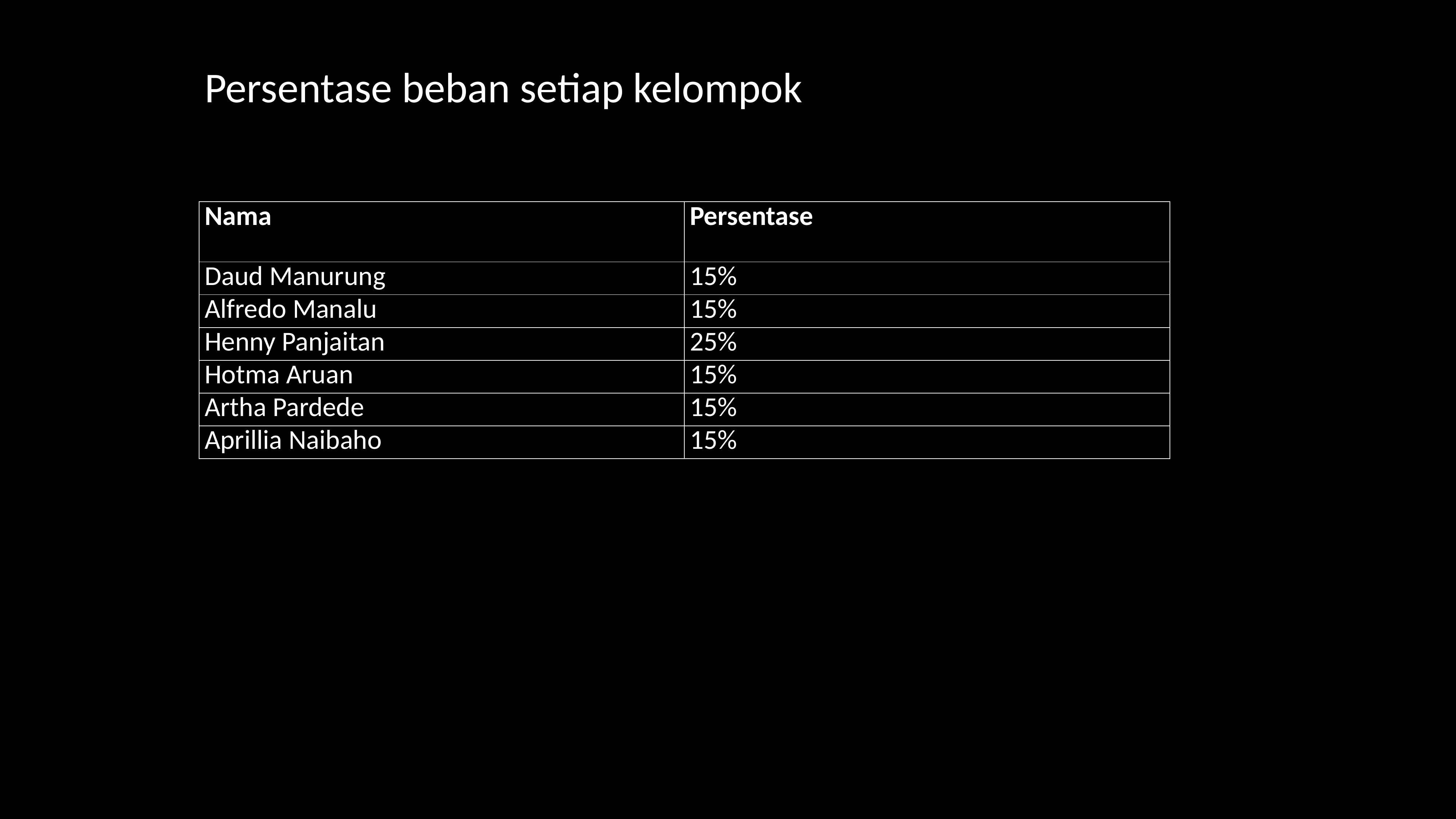

Persentase beban setiap kelompok

| Nama | Persentase |
| --- | --- |
| Daud Manurung | 15% |
| Alfredo Manalu | 15% |
| Henny Panjaitan | 25% |
| Hotma Aruan | 15% |
| Artha Pardede | 15% |
| Aprillia Naibaho | 15% |